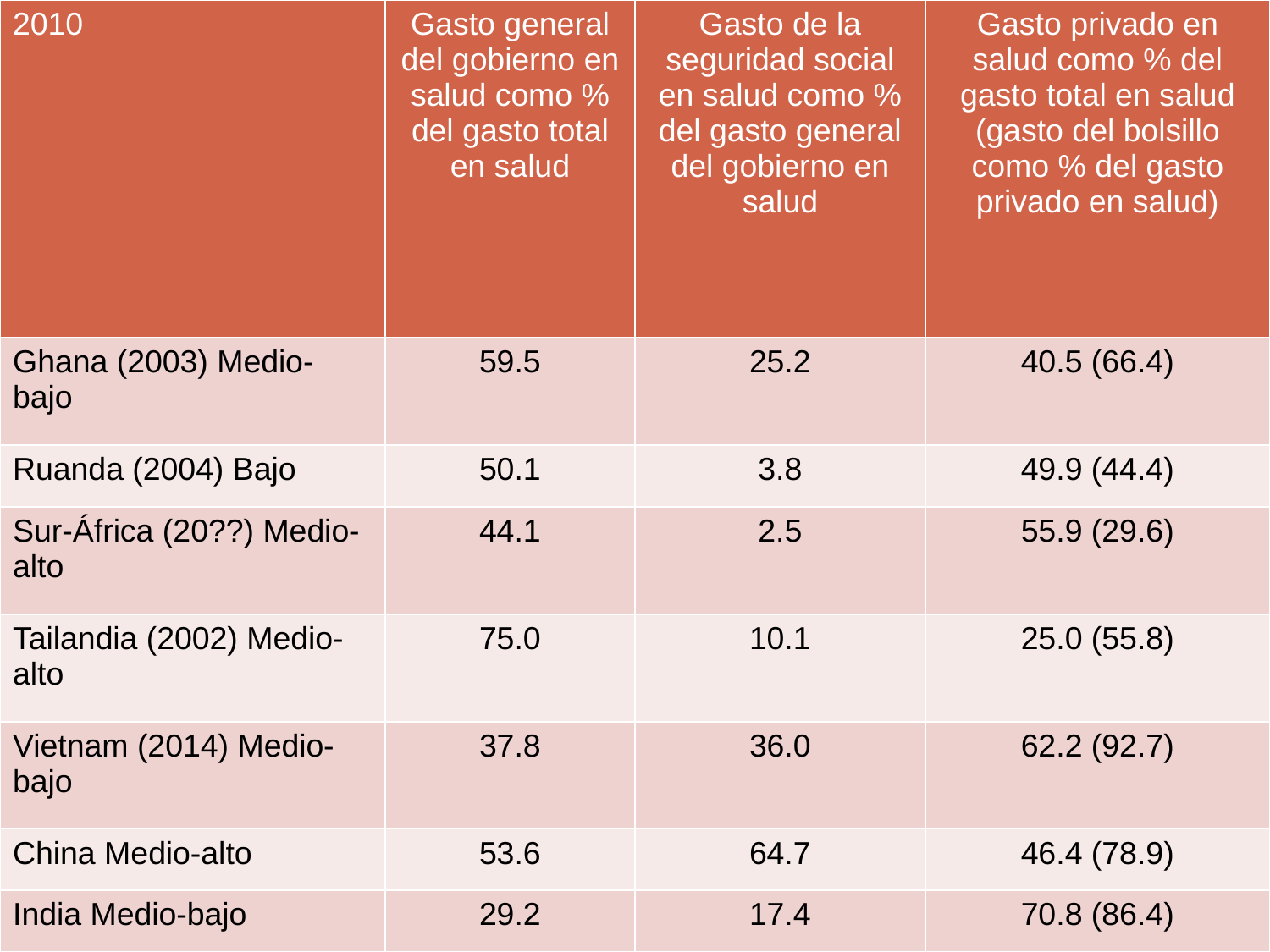

| 2010 | Gasto general del gobierno en salud como % del gasto total en salud | Gasto de la seguridad social en salud como % del gasto general del gobierno en salud | Gasto privado en salud como % del gasto total en salud (gasto del bolsillo como % del gasto privado en salud) |
| --- | --- | --- | --- |
| Ghana (2003) Medio-bajo | 59.5 | 25.2 | 40.5 (66.4) |
| Ruanda (2004) Bajo | 50.1 | 3.8 | 49.9 (44.4) |
| Sur-África (20??) Medio-alto | 44.1 | 2.5 | 55.9 (29.6) |
| Tailandia (2002) Medio-alto | 75.0 | 10.1 | 25.0 (55.8) |
| Vietnam (2014) Medio-bajo | 37.8 | 36.0 | 62.2 (92.7) |
| China Medio-alto | 53.6 | 64.7 | 46.4 (78.9) |
| India Medio-bajo | 29.2 | 17.4 | 70.8 (86.4) |